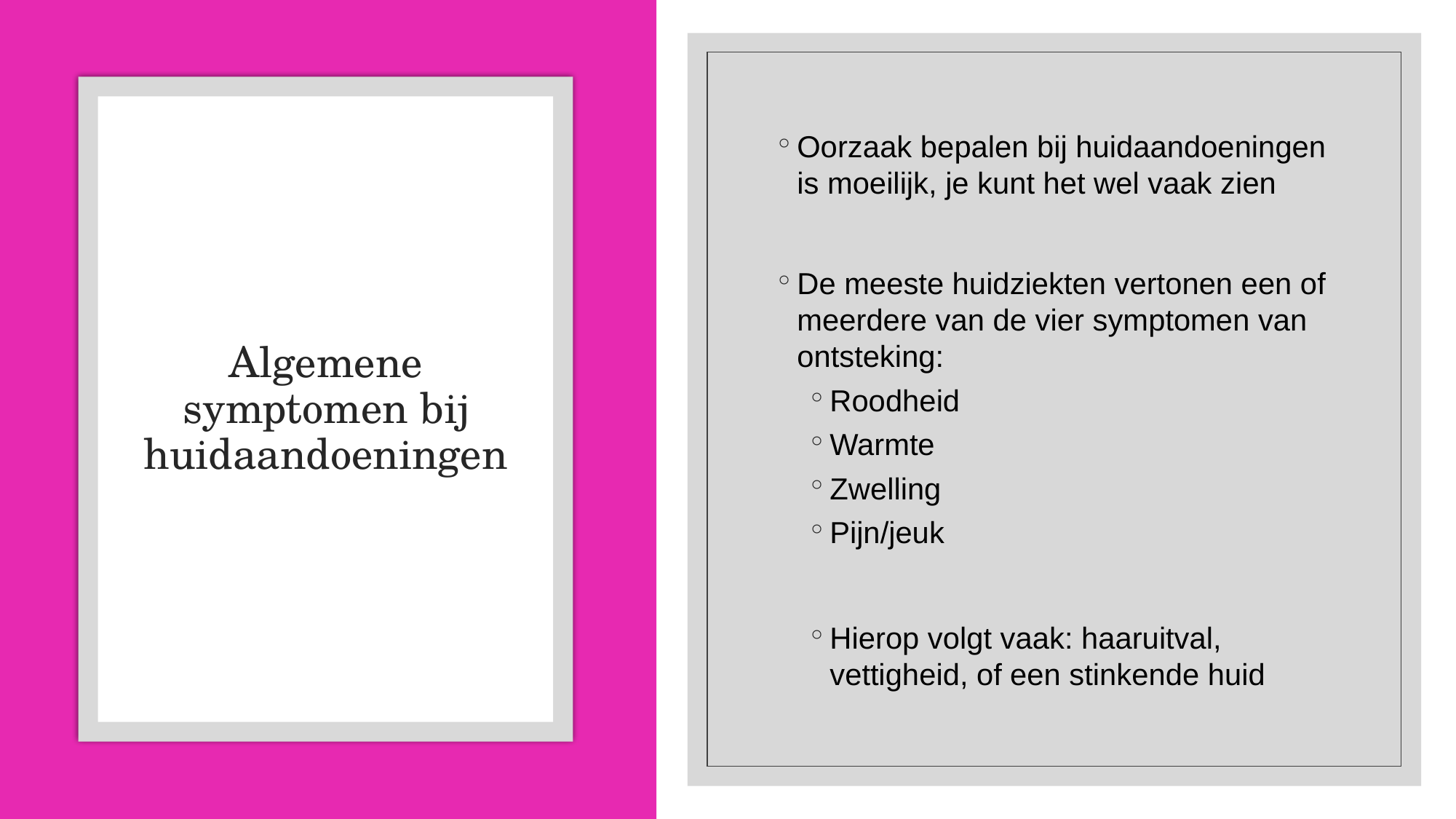

Oorzaak bepalen bij huidaandoeningen is moeilijk, je kunt het wel vaak zien

De meeste huidziekten vertonen een of meerdere van de vier symptomen van ontsteking:
Roodheid
Warmte
Zwelling
Pijn/jeuk

Hierop volgt vaak: haaruitval, vettigheid, of een stinkende huid
# Algemene symptomen bij huidaandoeningen